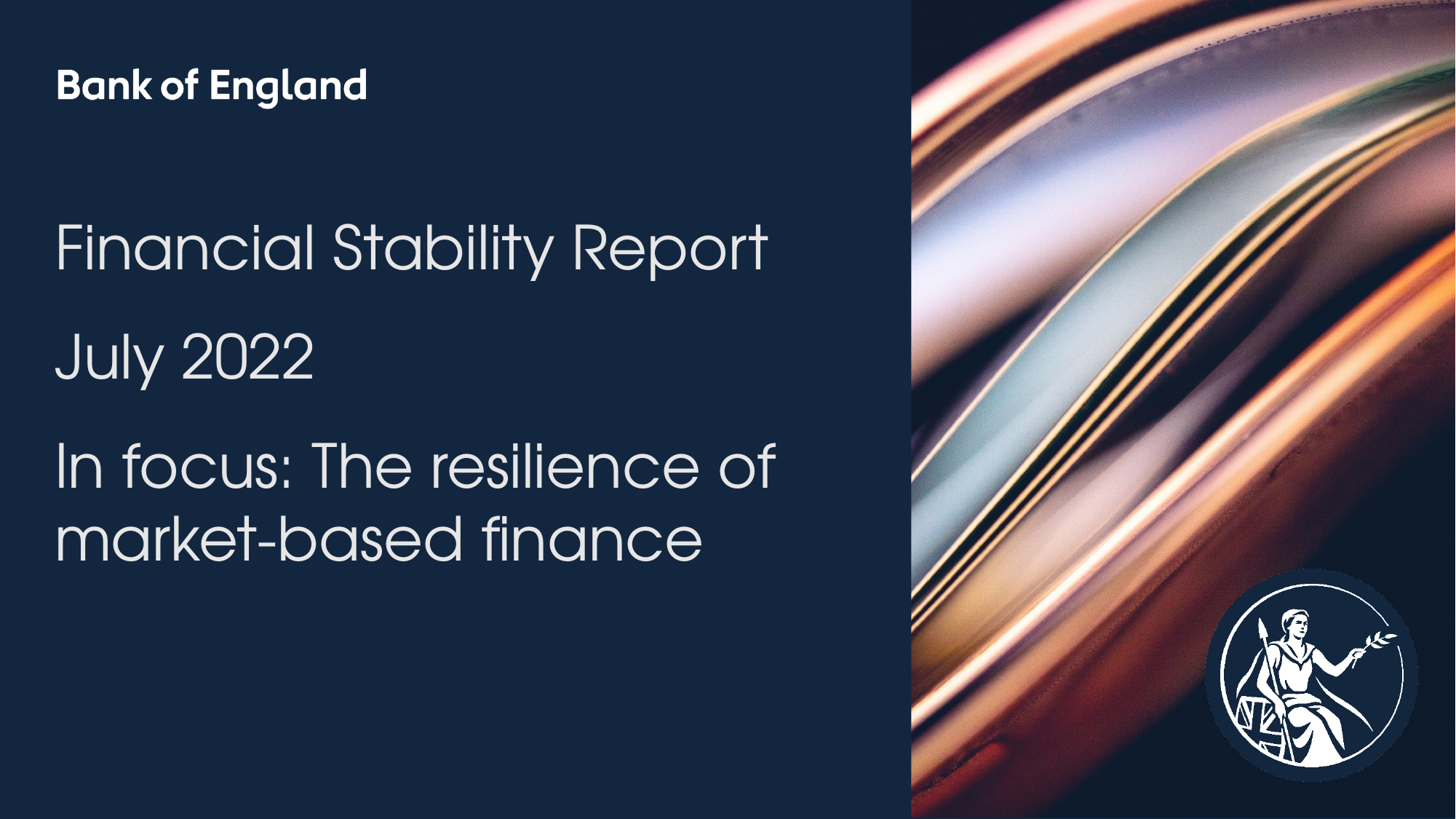

Financial Stability Report
July 2022
In focus: The resilience of market-based finance